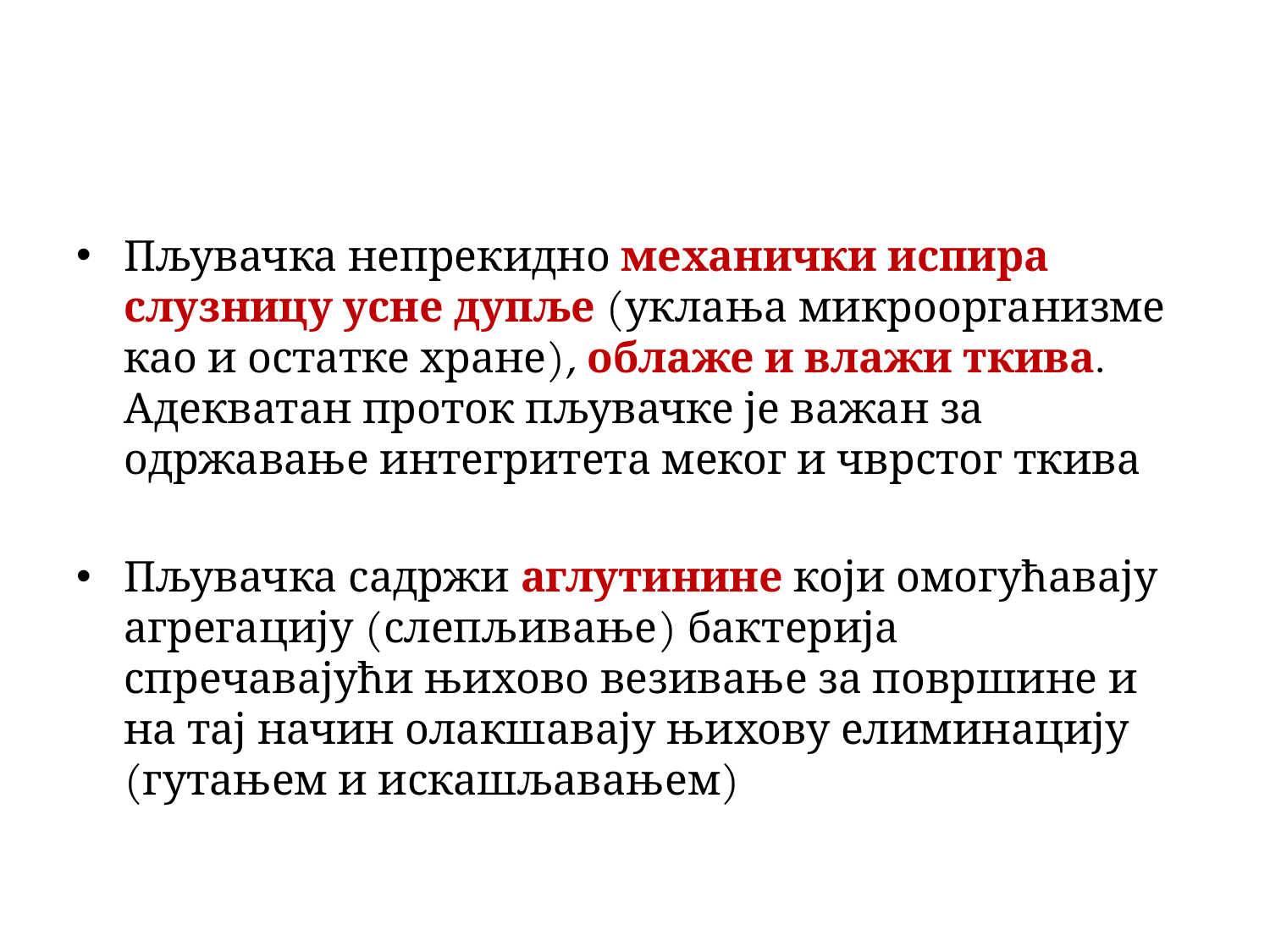

Пљувачка непрекидно механички испира слузницу усне дупље (уклања микроорганизме као и остатке хране), облаже и влажи ткива. Адекватан проток пљувачке је важан за одржавање интегритета меког и чврстог ткива

Пљувачка садржи аглутинине који омогућавају агрегацију (слепљивање) бактерија спречавајући њихово везивање за површине и на тај начин олакшавају њихову елиминацију (гутањем и искашљавањем)